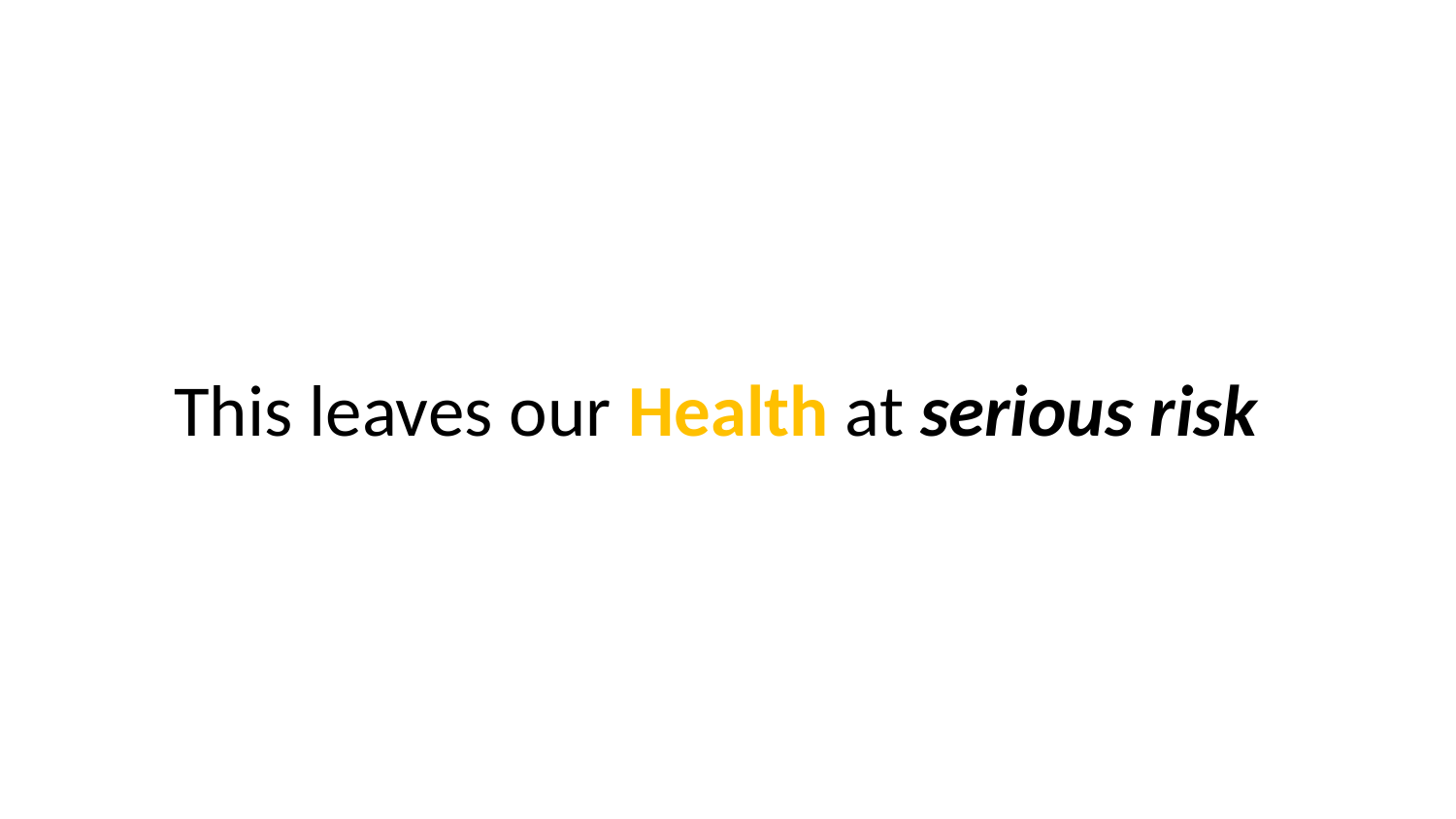

This leaves our Health at serious risk